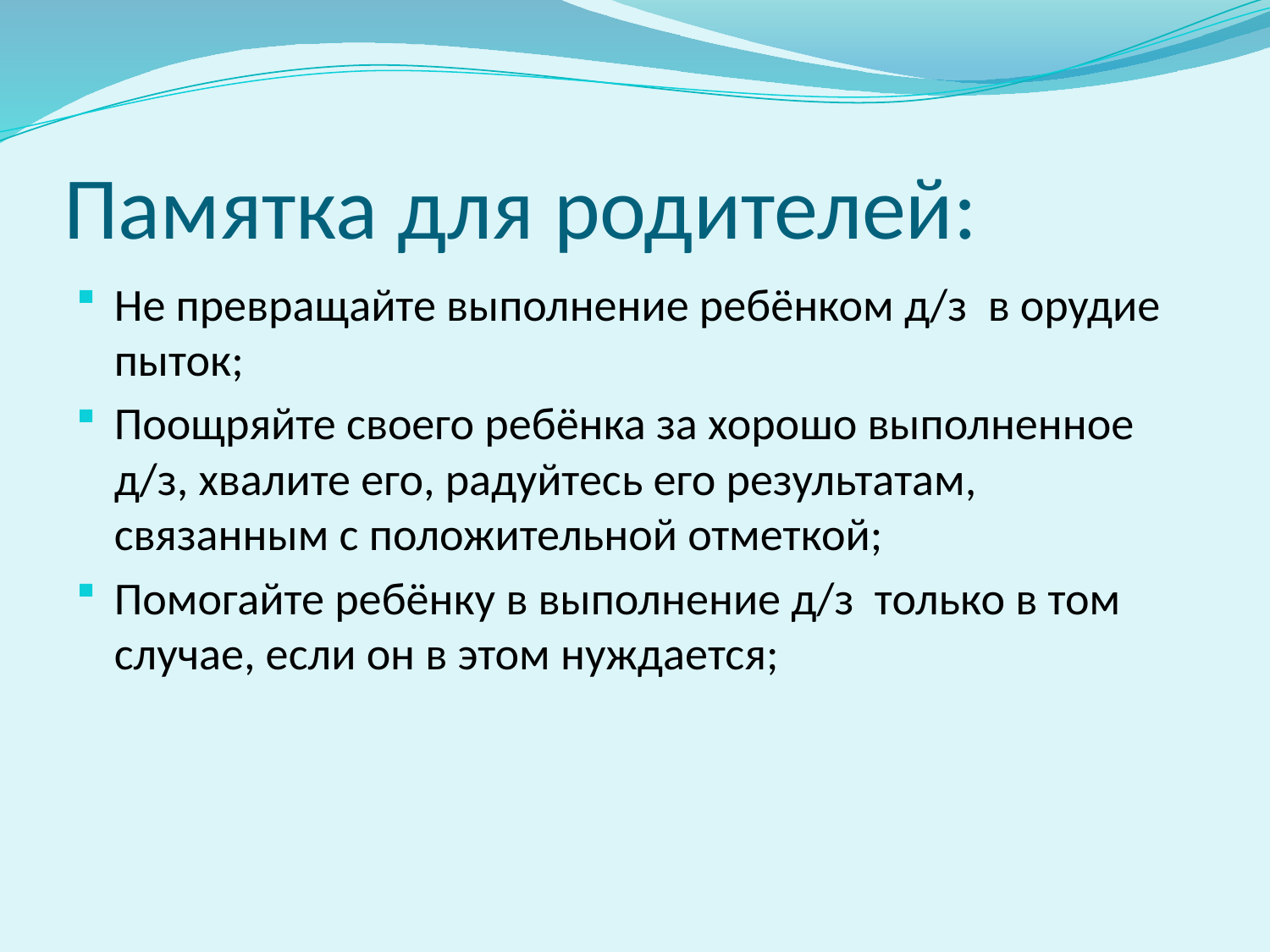

# Памятка для родителей:
Не превращайте выполнение ребёнком д/з  в орудие пыток;
Поощряйте своего ребёнка за хорошо выполненное д/з, хвалите его, радуйтесь его результатам, связанным с положительной отметкой;
Помогайте ребёнку в выполнение д/з  только в том случае, если он в этом нуждается;